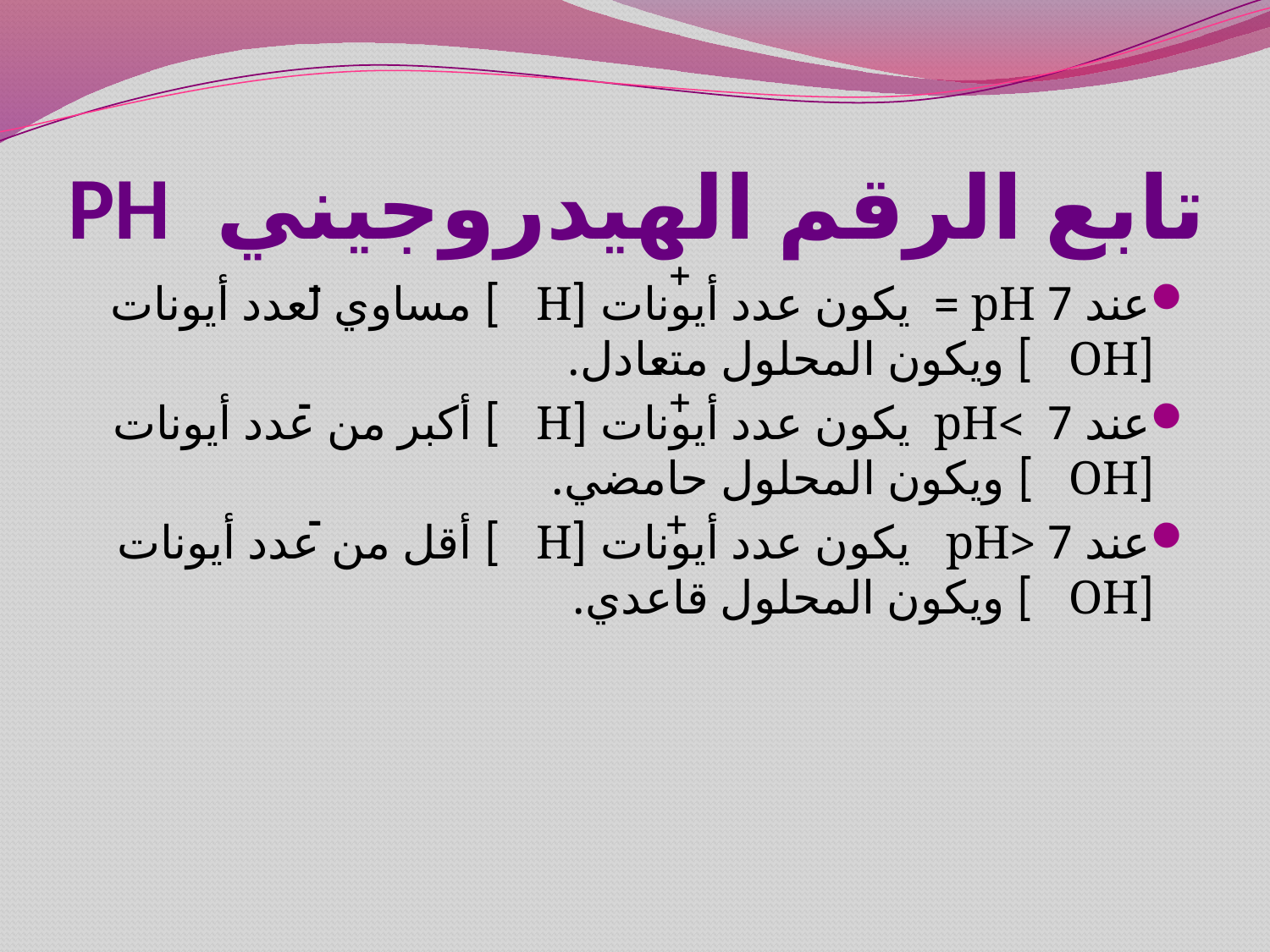

# تابع الرقم الهيدروجيني  pH
+
-
عند 7 pH =  يكون عدد أيونات [H   ] مساوي لعدد أيونات [OH   ] ويكون المحلول متعادل.
عند 7  >pH  يكون عدد أيونات [H   ] أكبر من عدد أيونات [OH   ] ويكون المحلول حامضي.
عند 7 <pH   يكون عدد أيونات [H   ] أقل من عدد أيونات [OH   ] ويكون المحلول قاعدي.
-
+
-
+